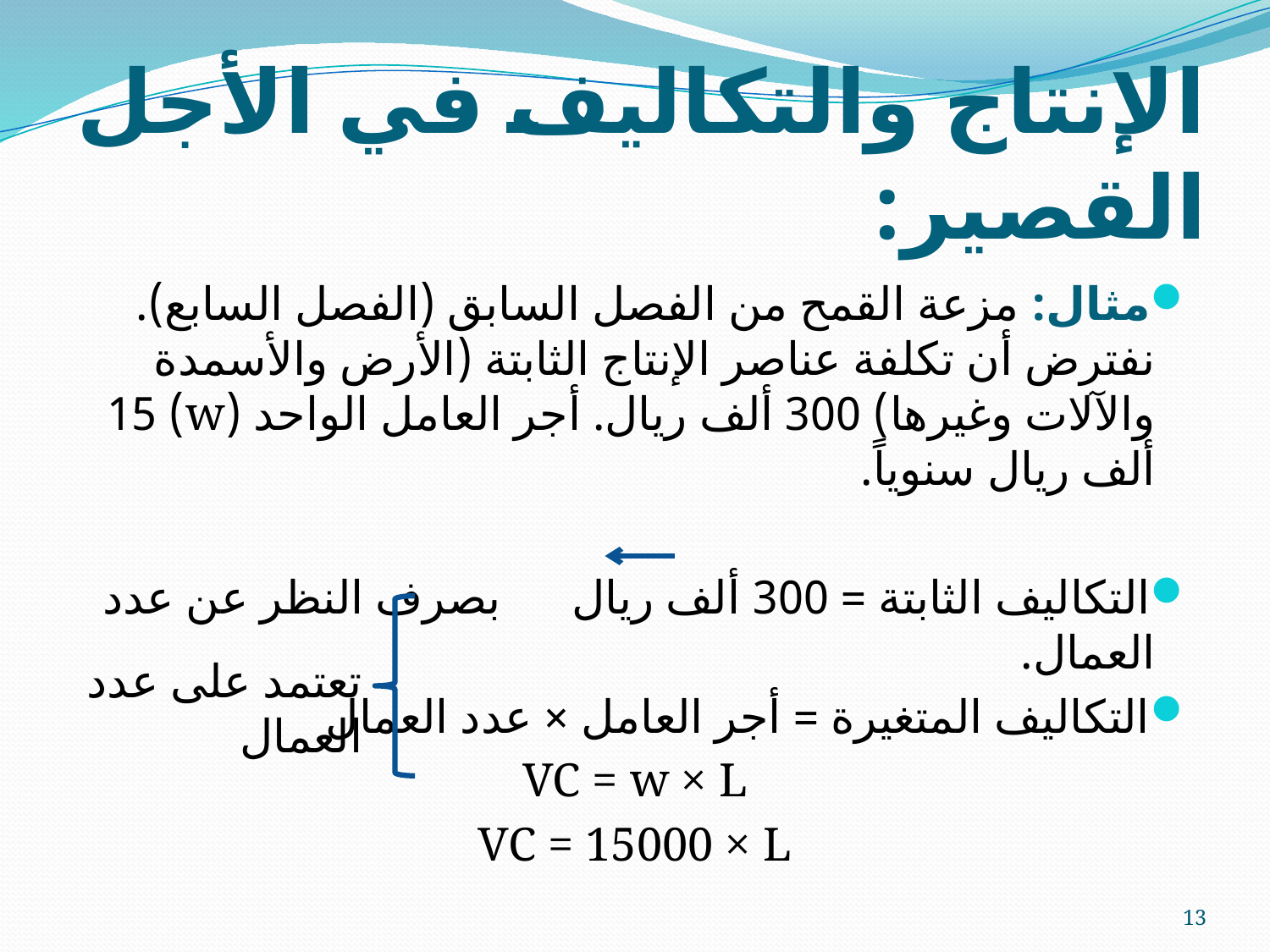

# الإنتاج والتكاليف في الأجل القصير:
مثال: مزعة القمح من الفصل السابق (الفصل السابع).  نفترض أن تكلفة عناصر الإنتاج الثابتة (الأرض والأسمدة والآلات وغيرها) 300 ألف ريال. أجر العامل الواحد (w) 15 ألف ريال سنوياً.

التكاليف الثابتة = 300 ألف ريال      بصرف النظر عن عدد العمال.
التكاليف المتغيرة = أجر العامل × عدد العمال
VC = w × L
VC = 15000 × L

تعتمد على عدد العمال
13